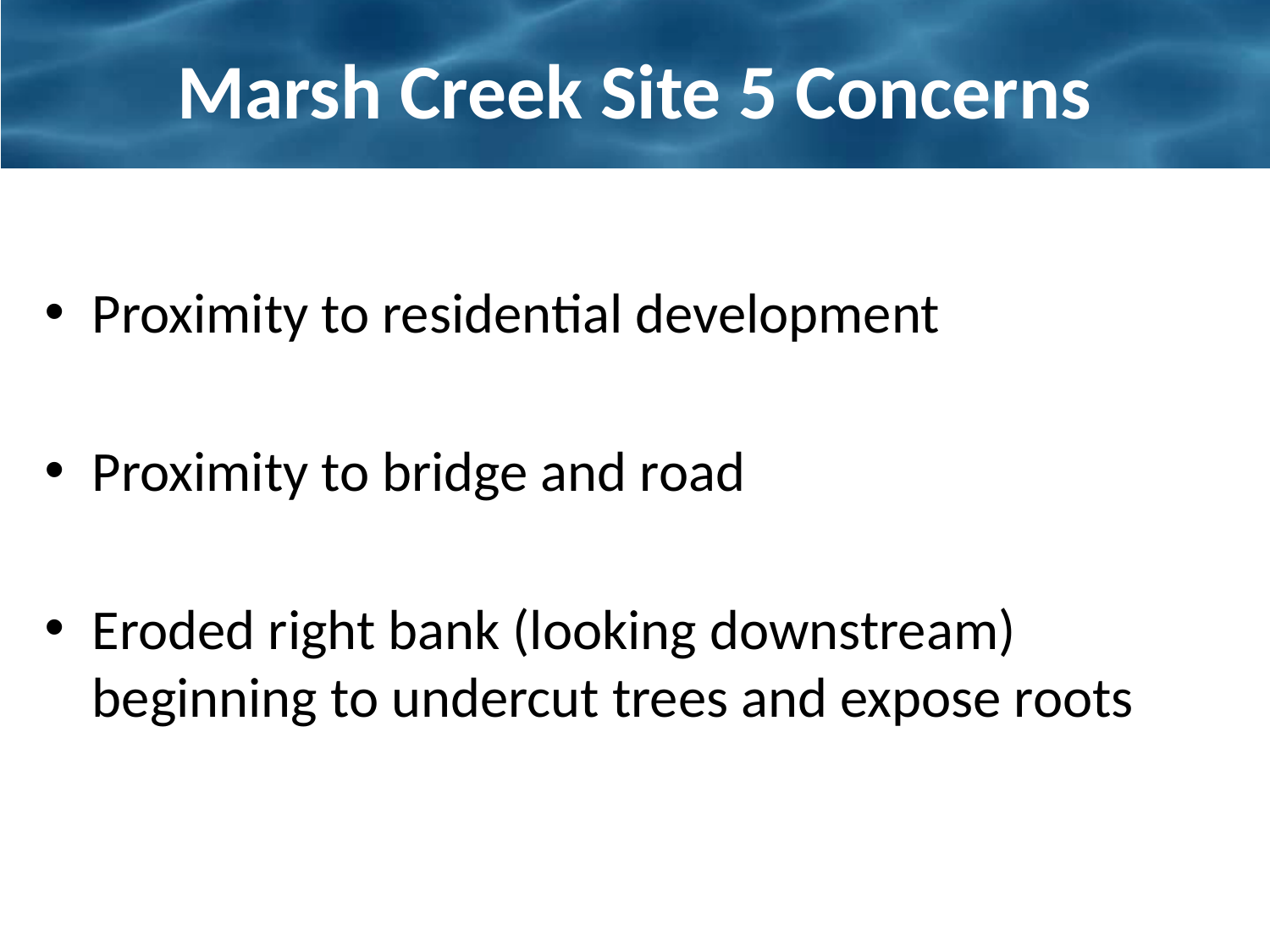

# Marsh Creek Site 5 Concerns

Proximity to residential development

Proximity to bridge and road

Eroded right bank (looking downstream) beginning to undercut trees and expose roots